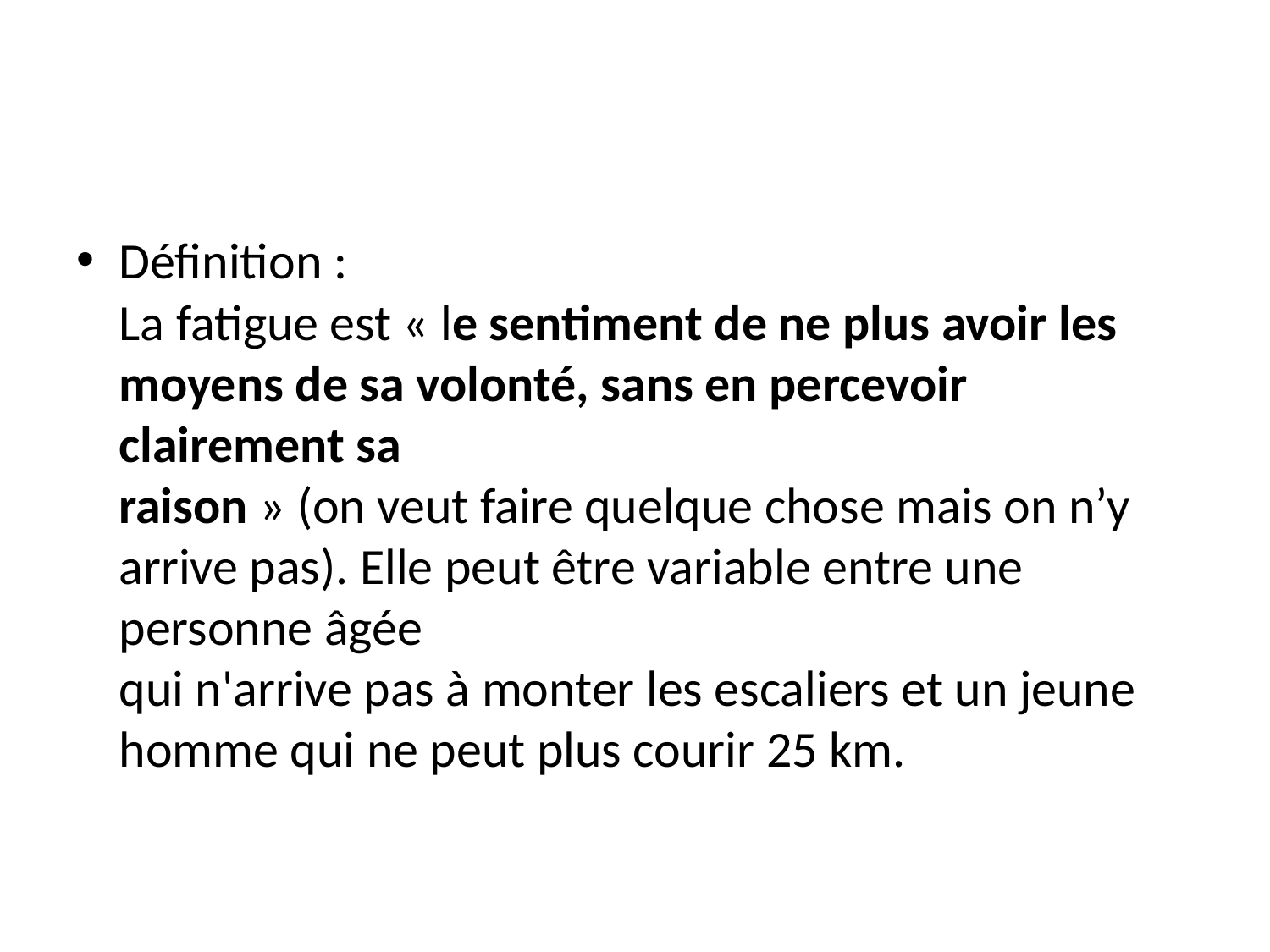

#
Définition :
La fatigue est « le sentiment de ne plus avoir les moyens de sa volonté, sans en percevoir clairement sa
raison » (on veut faire quelque chose mais on n’y arrive pas). Elle peut être variable entre une personne âgée
qui n'arrive pas à monter les escaliers et un jeune homme qui ne peut plus courir 25 km.